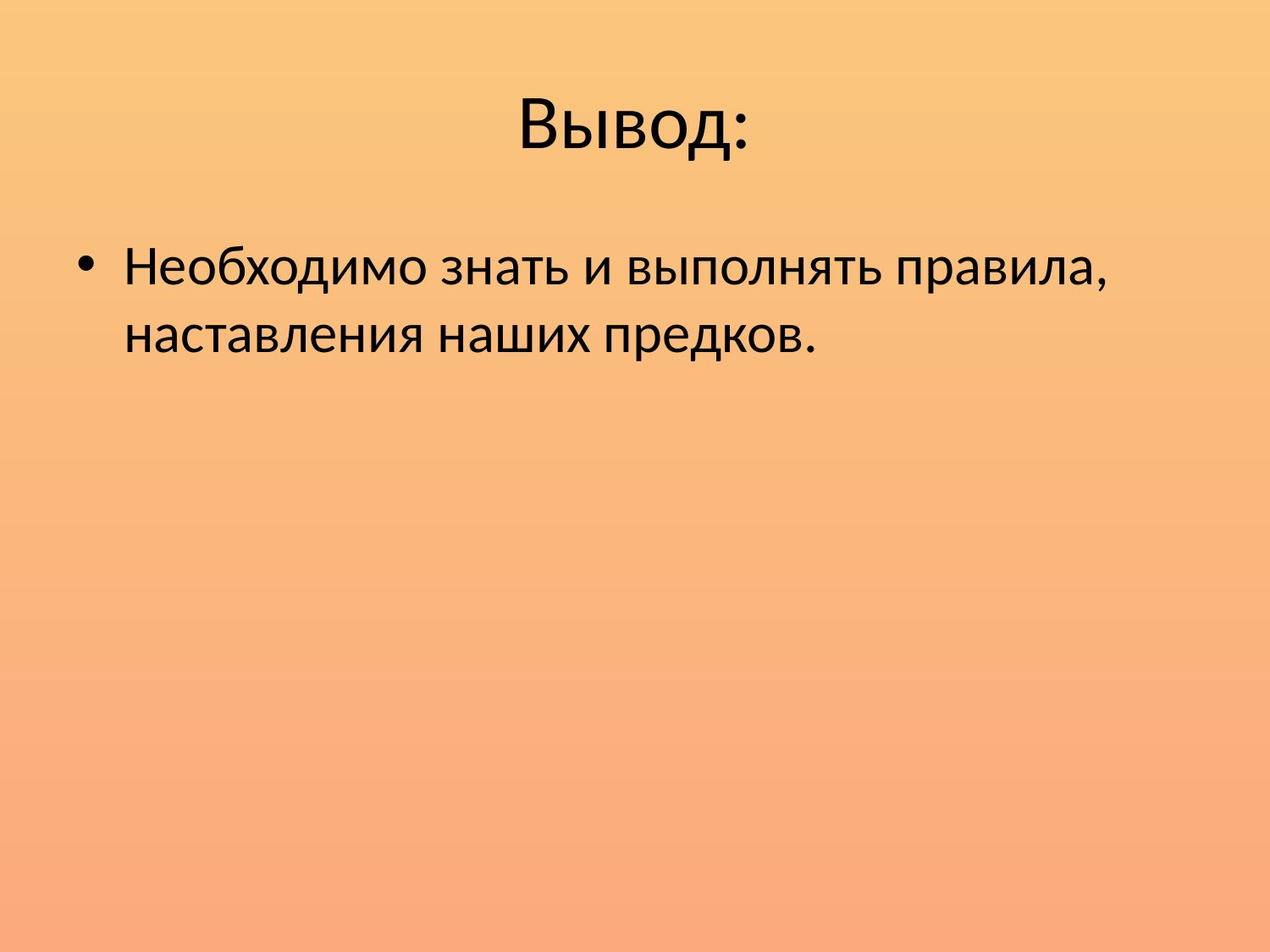

# Вывод:
Необходимо знать и выполнять правила, наставления наших предков.